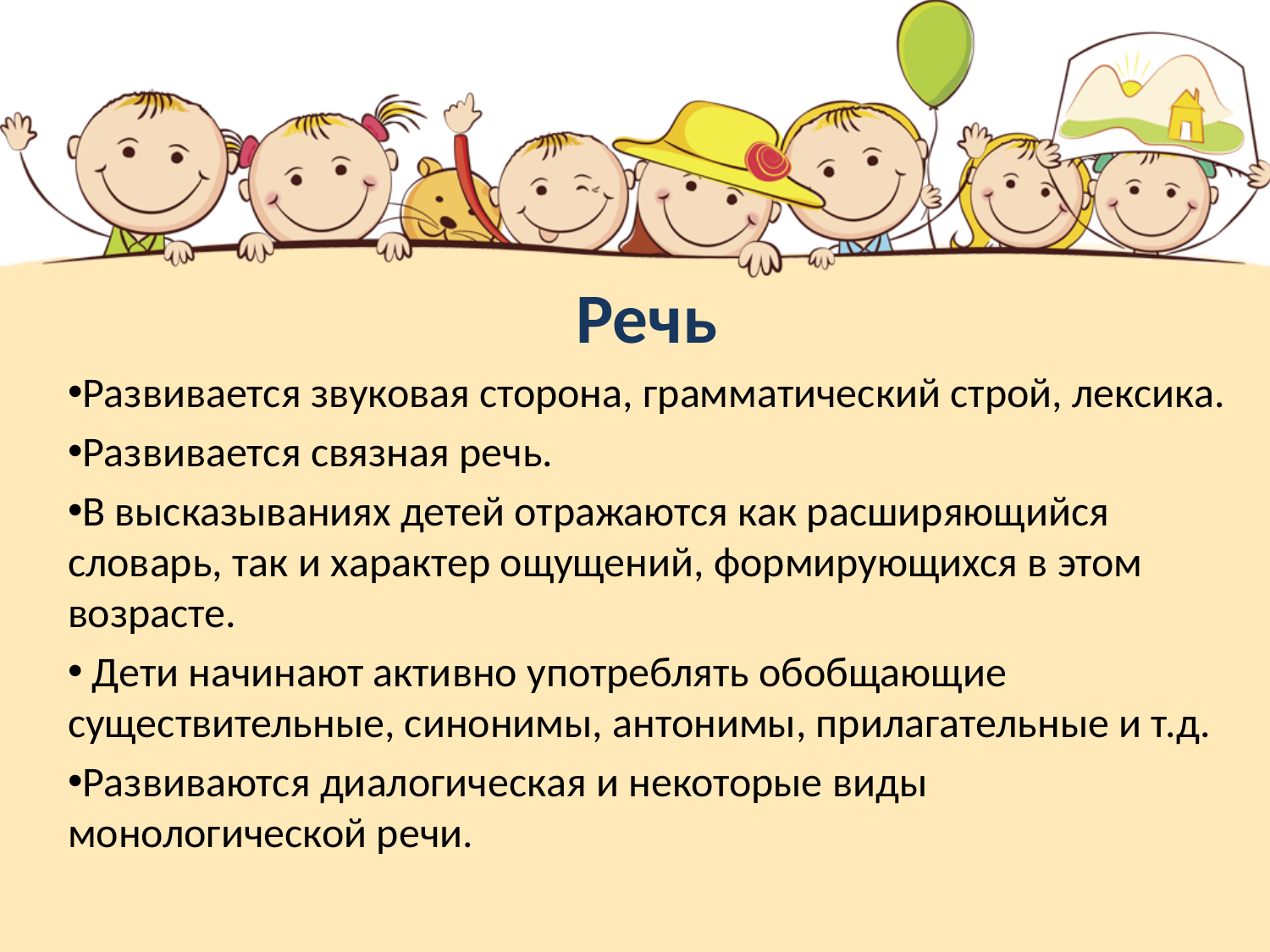

Речь
Развивается звуковая сторона, грамматический строй, лексика.
Развивается связная речь.
В высказываниях детей отражаются как расширяющийся словарь, так и характер ощущений, формирующихся в этом возрасте.
 Дети начинают активно употреблять обобщающие существительные, синонимы, антонимы, прилагательные и т.д.
Развиваются диалогическая и некоторые виды монологической речи.